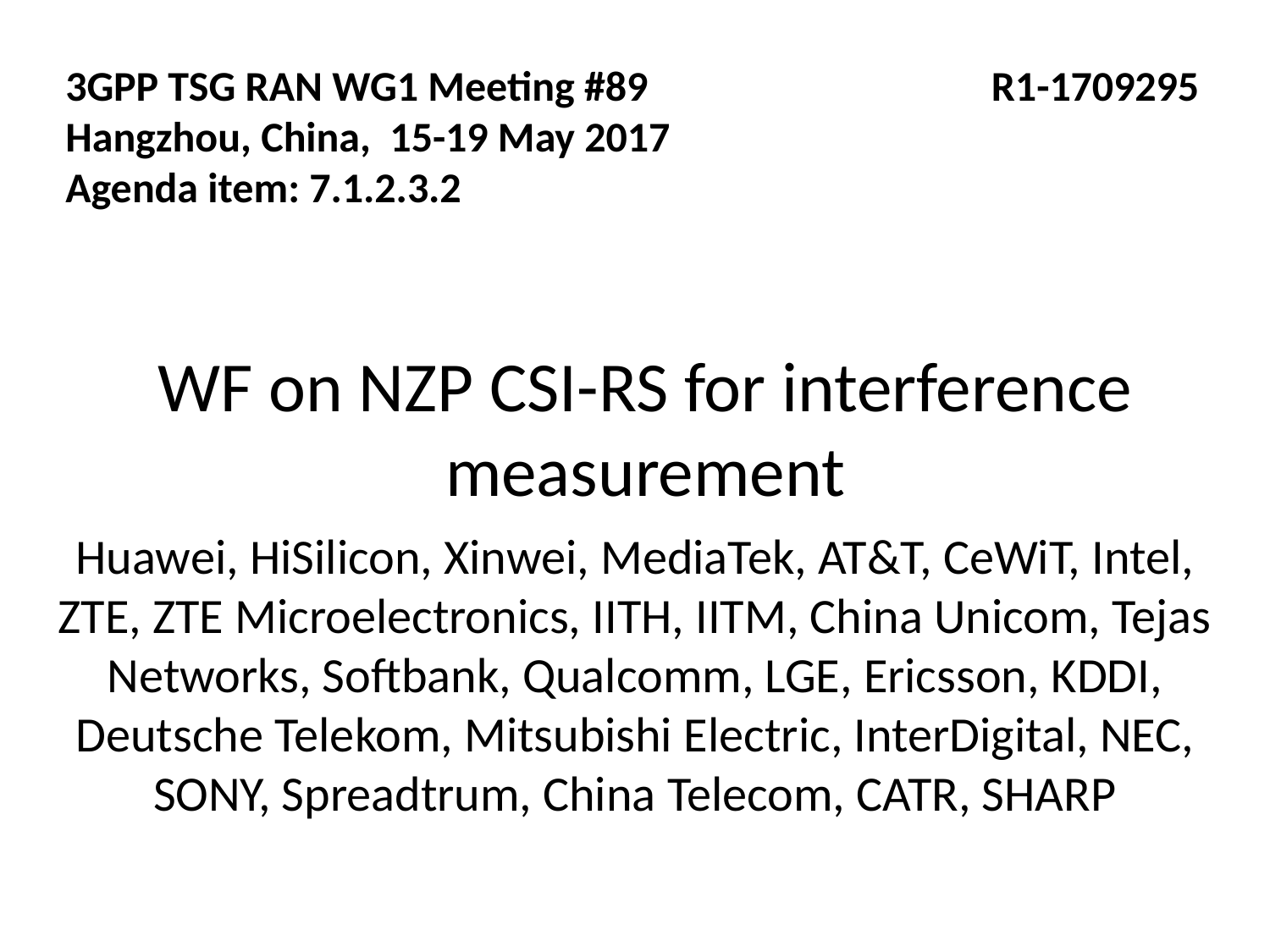

3GPP TSG RAN WG1 Meeting #89                                    R1-1709295
Hangzhou, China,  15-19 May 2017
Agenda item: 7.1.2.3.2
WF on NZP CSI-RS for interference measurement
Huawei, HiSilicon, Xinwei, MediaTek, AT&T, CeWiT, Intel, ZTE, ZTE Microelectronics, IITH, IITM, China Unicom, Tejas Networks, Softbank, Qualcomm, LGE, Ericsson, KDDI, Deutsche Telekom, Mitsubishi Electric, InterDigital, NEC, SONY, Spreadtrum, China Telecom, CATR, SHARP